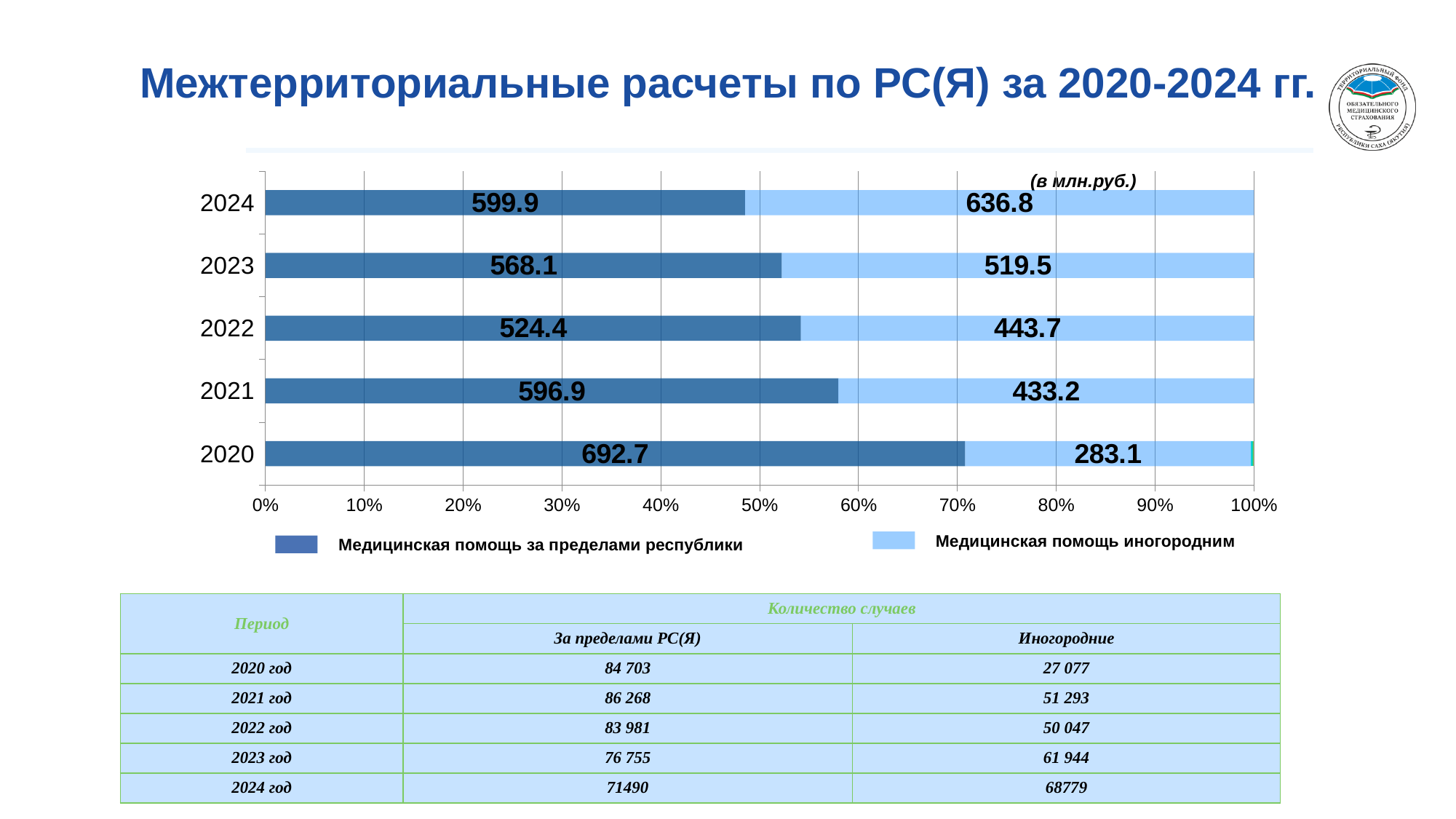

# Межтерриториальные расчеты по РС(Я) за 2020-2024 гг.

[unsupported chart]

(в млн.руб.)
Медицинская помощь иногородним
Медицинская помощь за пределами республики

| Период | Количество случаев |  |
| --- | --- | --- |
|  | За пределами РС(Я) | Иногородние |
| 2020 год | 84 703 | 27 077 |
| 2021 год | 86 268 | 51 293 |
| 2022 год | 83 981 | 50 047 |
| 2023 год | 76 755 | 61 944 |
| 2024 год | 71490 | 68779 |